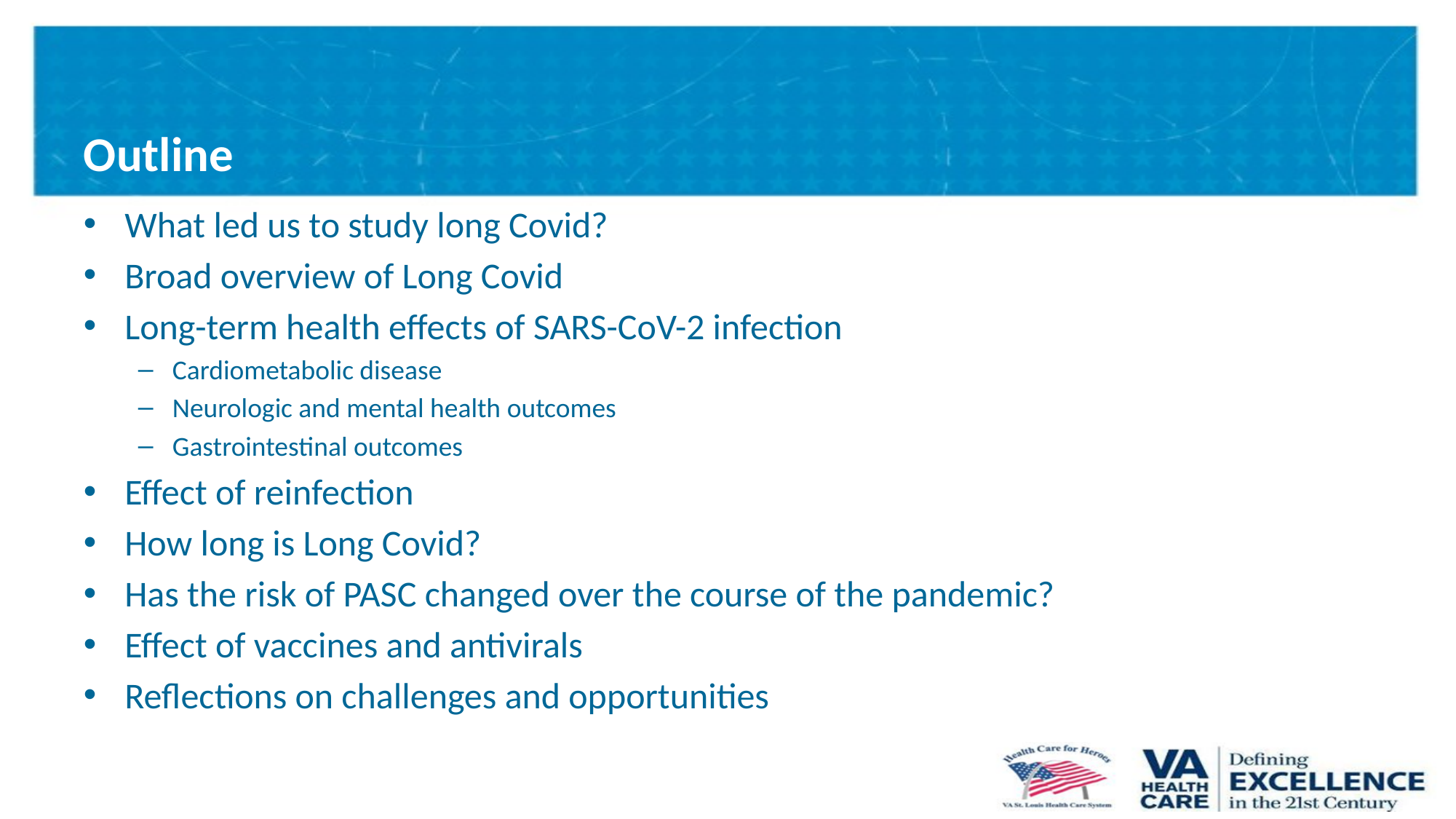

# Outline
What led us to study long Covid?
Broad overview of Long Covid
Long-term health effects of SARS-CoV-2 infection
Cardiometabolic disease
Neurologic and mental health outcomes
Gastrointestinal outcomes
Effect of reinfection
How long is Long Covid?
Has the risk of PASC changed over the course of the pandemic?
Effect of vaccines and antivirals
Reflections on challenges and opportunities